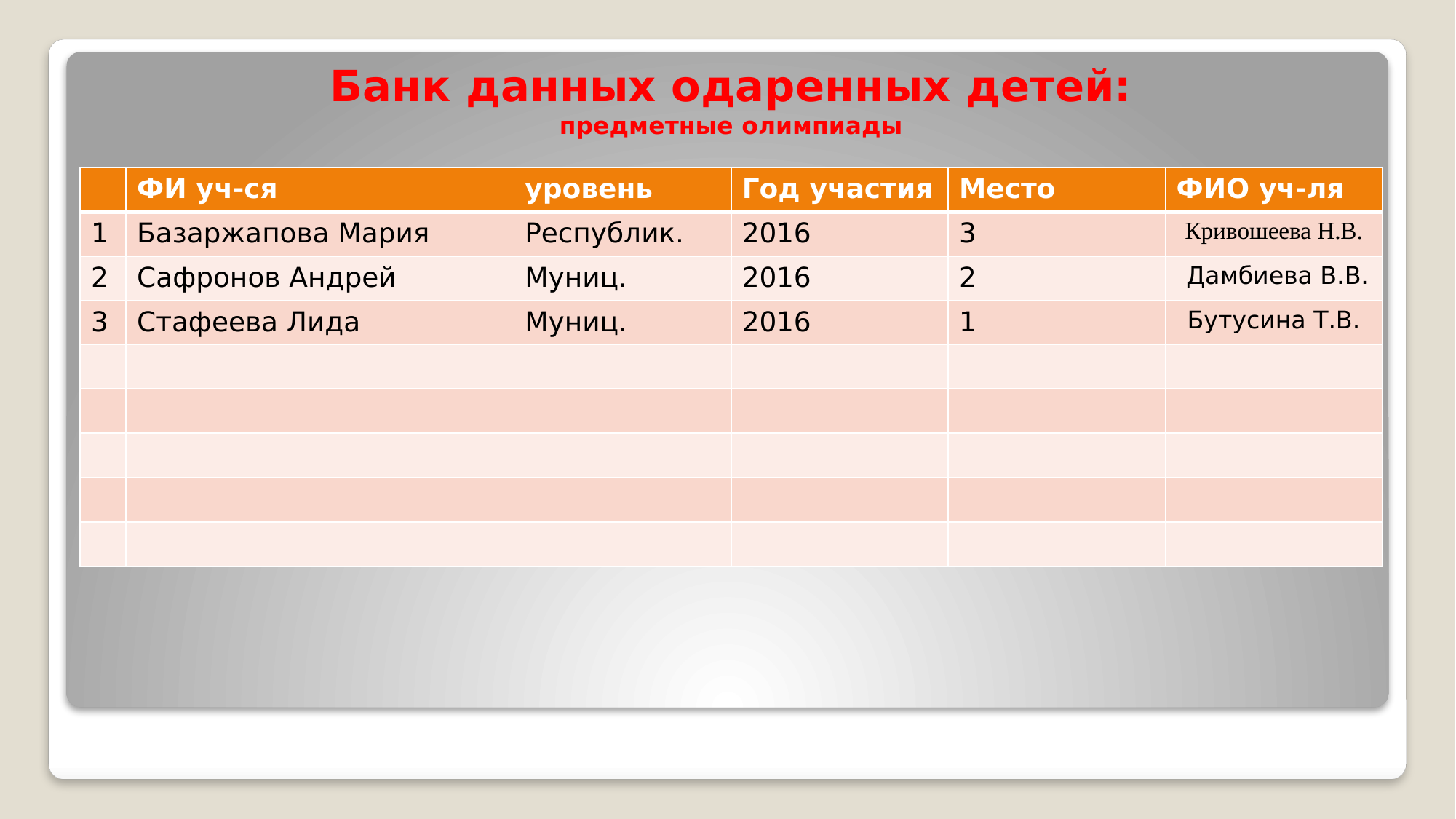

# Банк данных одаренных детей: предметные олимпиады
|  | ФИ уч-ся | уровень | Год участия | Место | ФИО уч-ля |
| --- | --- | --- | --- | --- | --- |
| 1 | Базаржапова Мария | Республик. | 2016 | 3 | Кривошеева Н.В. |
| 2 | Сафронов Андрей | Муниц. | 2016 | 2 | Дамбиева В.В. |
| 3 | Стафеева Лида | Муниц. | 2016 | 1 | Бутусина Т.В. |
|  |  |  |  |  |  |
|  |  |  |  |  |  |
|  |  |  |  |  |  |
|  |  |  |  |  |  |
|  |  |  |  |  |  |